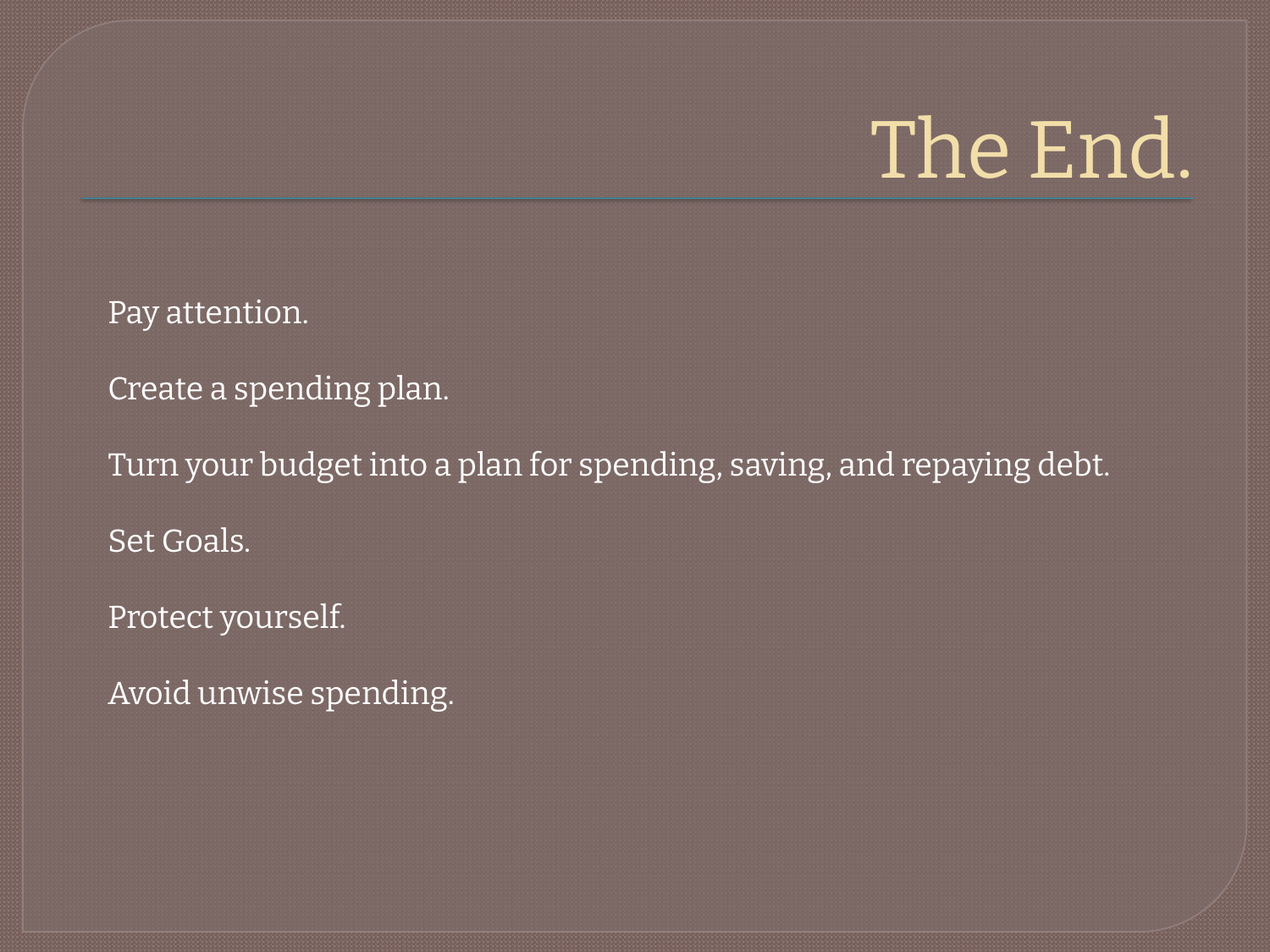

# The End.
Pay attention.

Create a spending plan.

Turn your budget into a plan for spending, saving, and repaying debt.

Set Goals.

Protect yourself.

Avoid unwise spending.